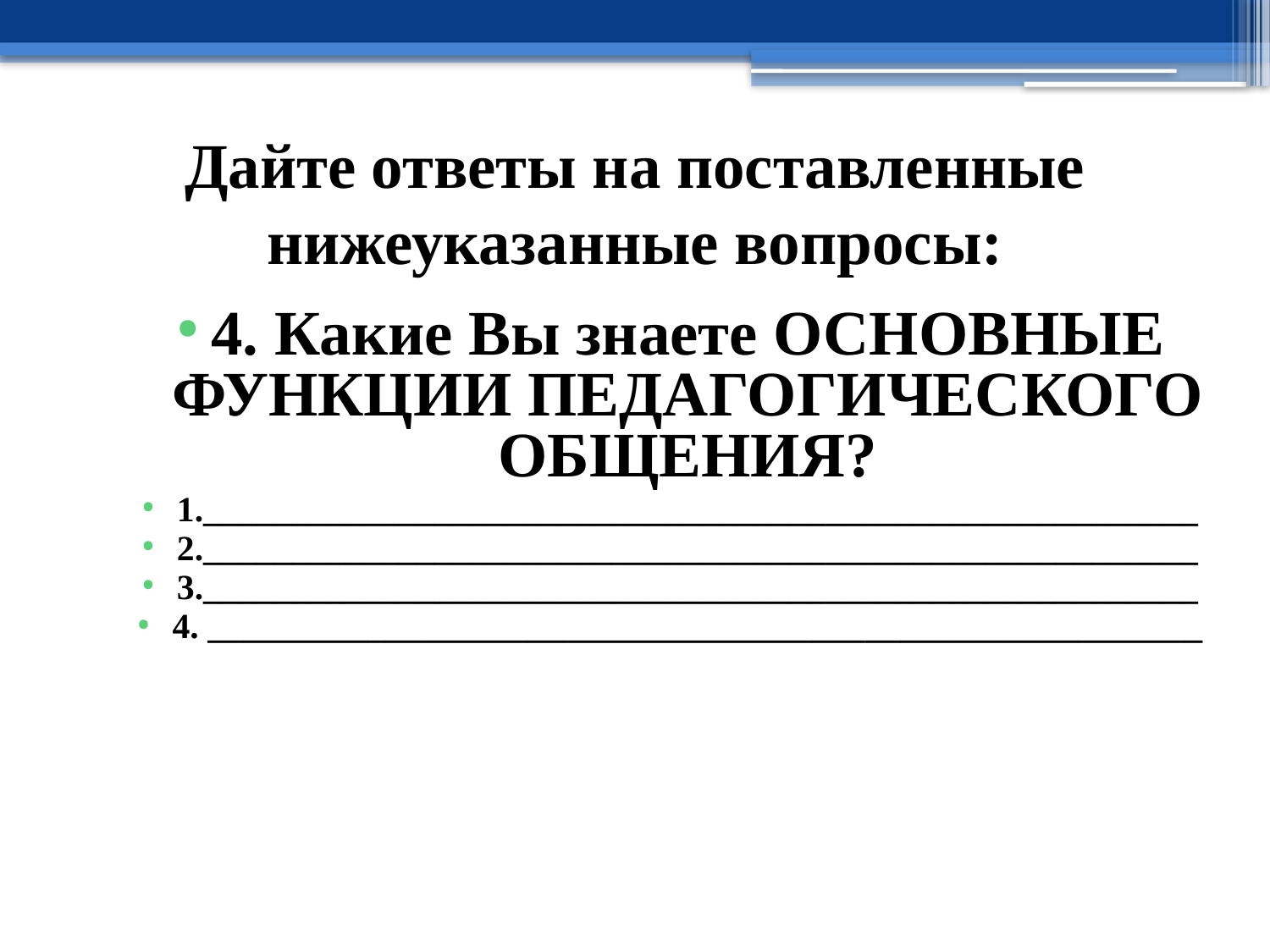

# Дайте ответы на поставленные нижеуказанные вопросы:
4. Какие Вы знаете ОСНОВНЫЕ ФУНКЦИИ ПЕДАГОГИЧЕСКОГО ОБЩЕНИЯ?
1.________________________________________________________
2.________________________________________________________
3.________________________________________________________
4. ________________________________________________________